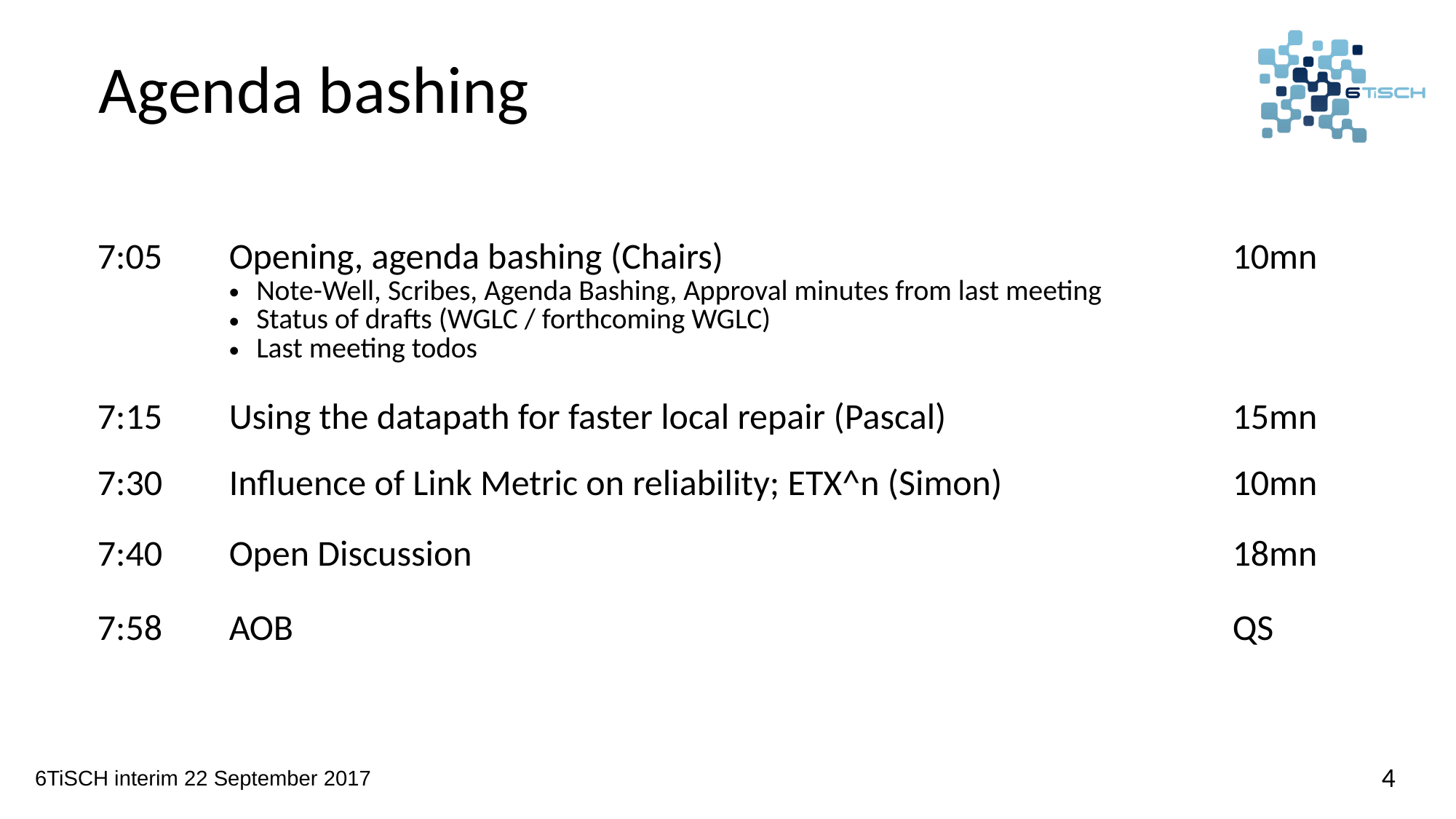

# Agenda bashing
| 7:05 | Opening, agenda bashing (Chairs) Note-Well, Scribes, Agenda Bashing, Approval minutes from last meeting Status of drafts (WGLC / forthcoming WGLC) Last meeting todos | 10mn |
| --- | --- | --- |
| 7:15 | Using the datapath for faster local repair (Pascal) | 15mn |
| 7:30 | Influence of Link Metric on reliability; ETX^n (Simon) | 10mn |
| 7:40 | Open Discussion | 18mn |
| 7:58 | AOB | QS |
4